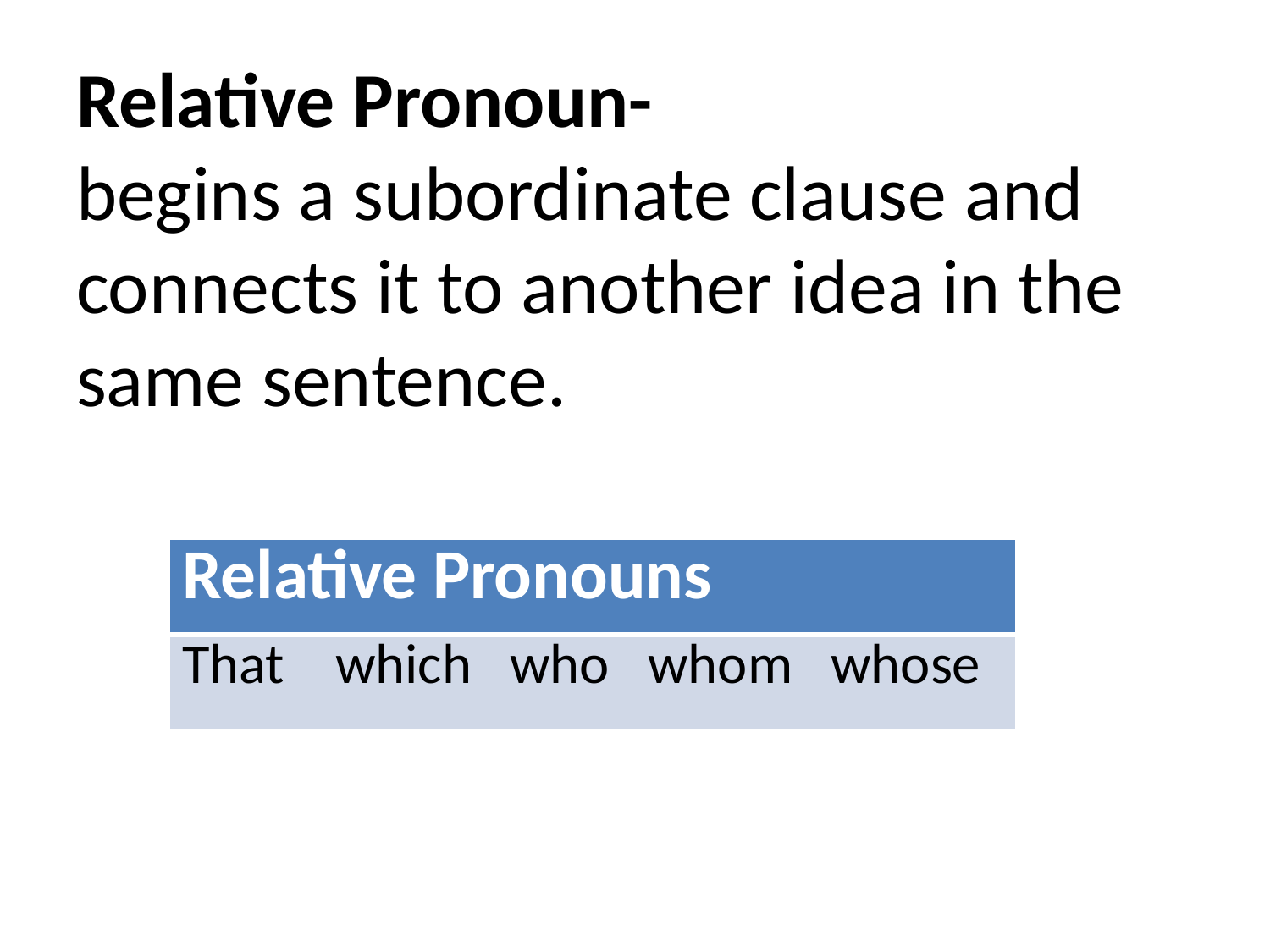

# Relative Pronoun- begins a subordinate clause and connects it to another idea in the same sentence.
| Relative Pronouns |
| --- |
| That which who whom whose |